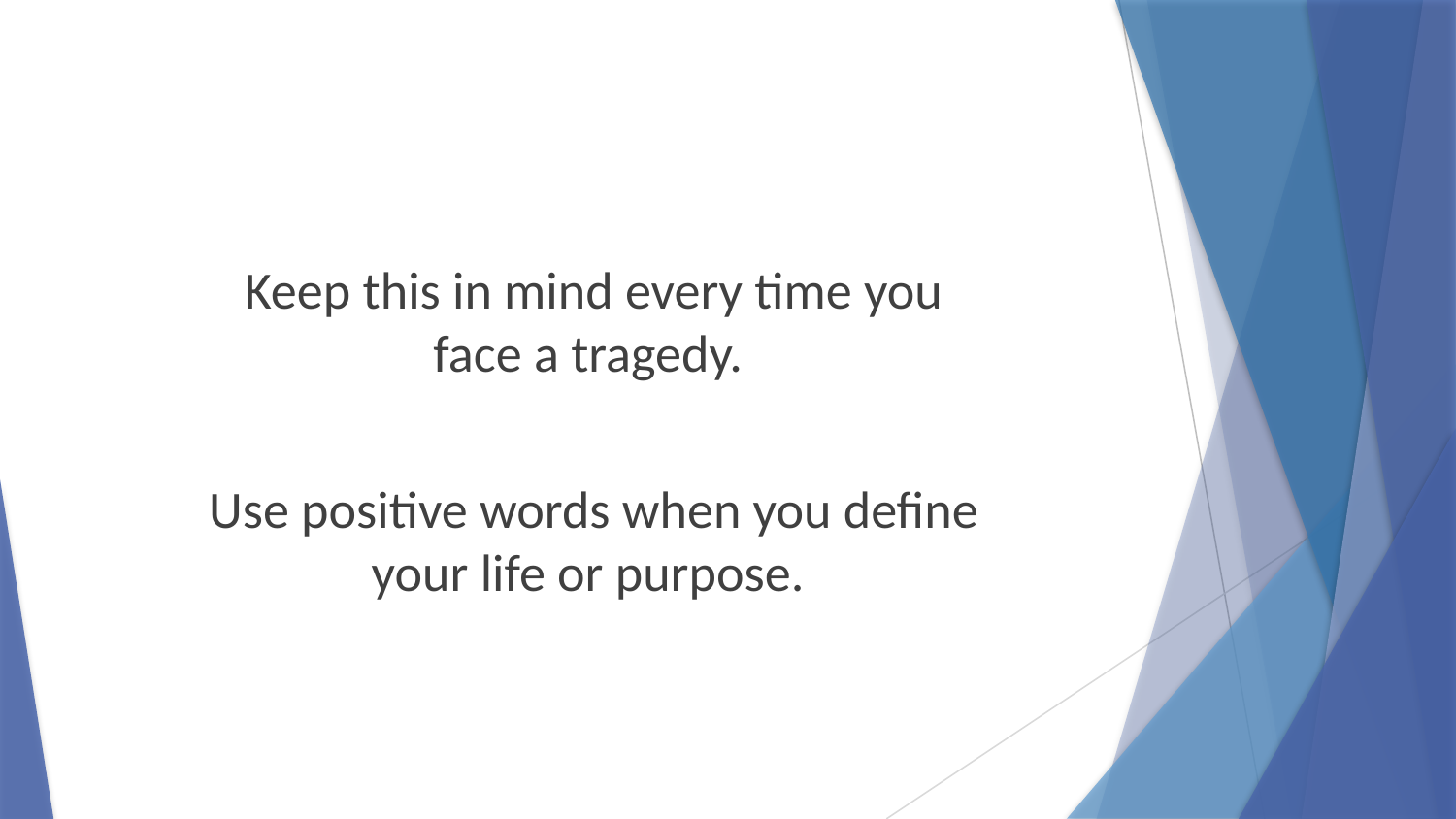

Keep this in mind every time you
face a tragedy.

Use positive words when you define
your life or purpose.